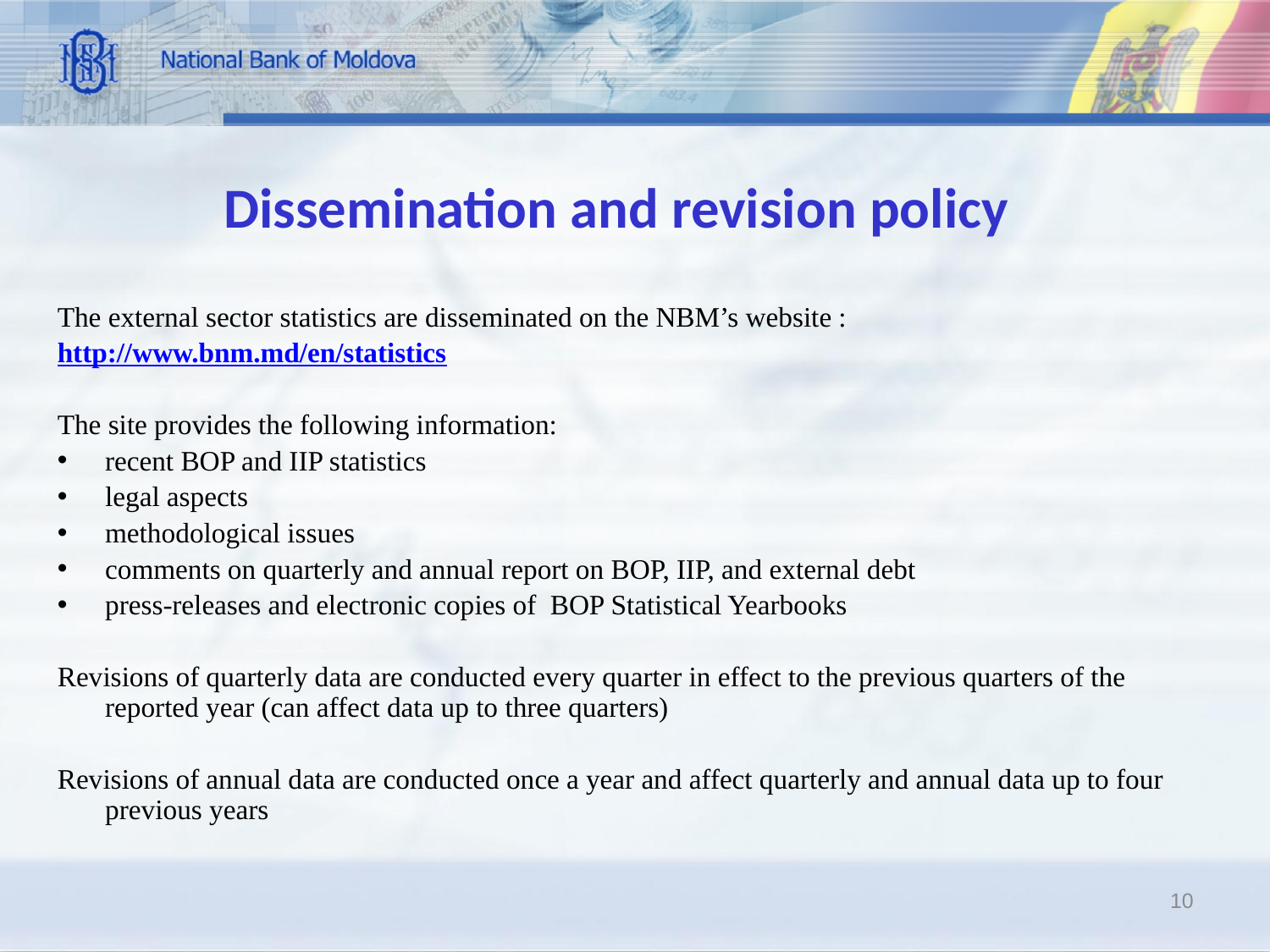

# Dissemination and revision policy
The external sector statistics are disseminated on the NBM’s website :
http://www.bnm.md/en/statistics

The site provides the following information:
recent BOP and IIP statistics
legal aspects
methodological issues
comments on quarterly and annual report on BOP, IIP, and external debt
press-releases and electronic copies of  BOP Statistical Yearbooks

Revisions of quarterly data are conducted every quarter in effect to the previous quarters of the reported year (can affect data up to three quarters)

Revisions of annual data are conducted once a year and affect quarterly and annual data up to four previous years
10